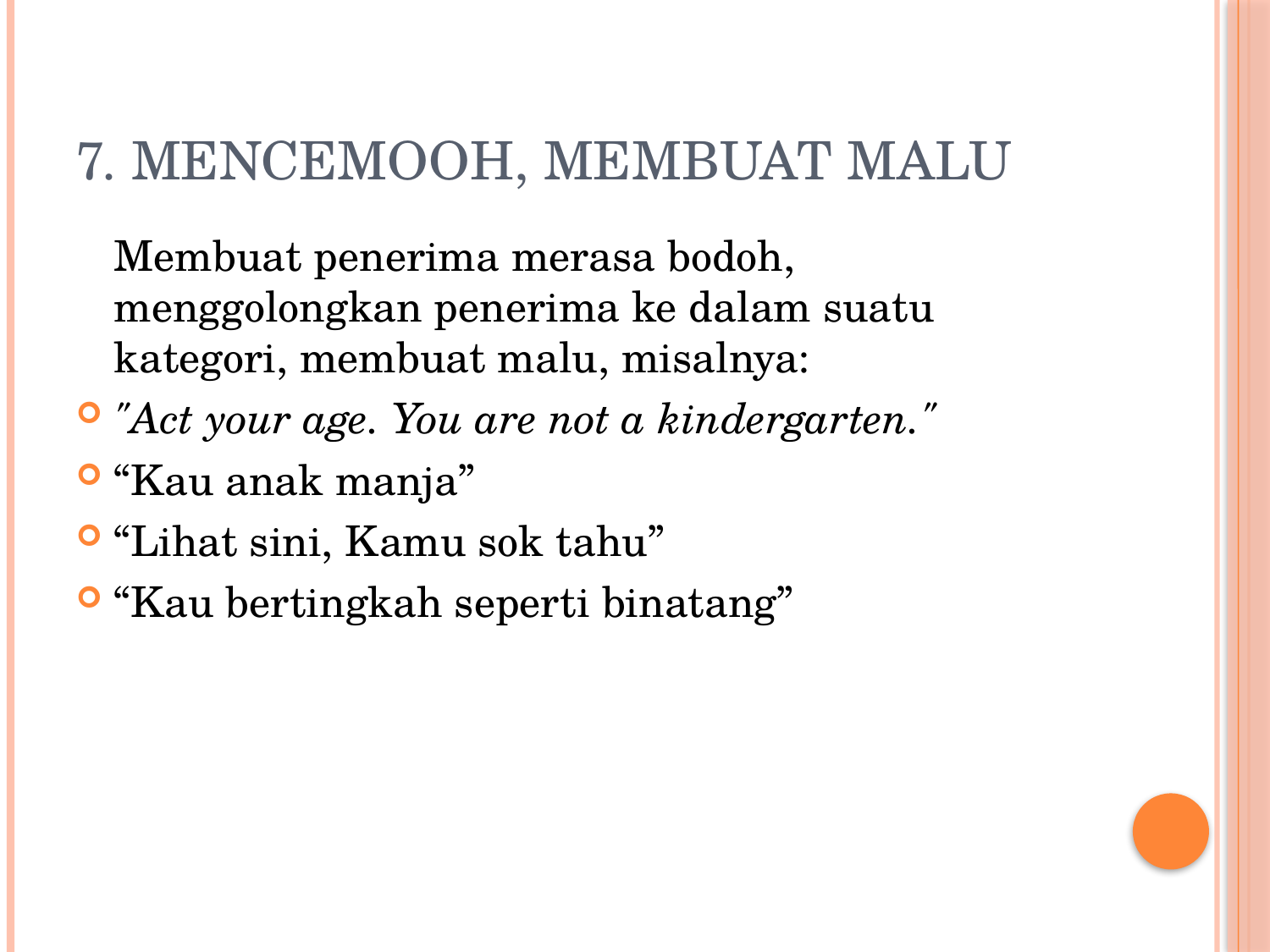

# 7. Mencemooh, membuat malu
	Membuat penerima merasa bodoh, menggolongkan penerima ke dalam suatu kategori, membuat malu, misalnya:
"Act your age. You are not a kindergarten."
“Kau anak manja”
“Lihat sini, Kamu sok tahu”
“Kau bertingkah seperti binatang”